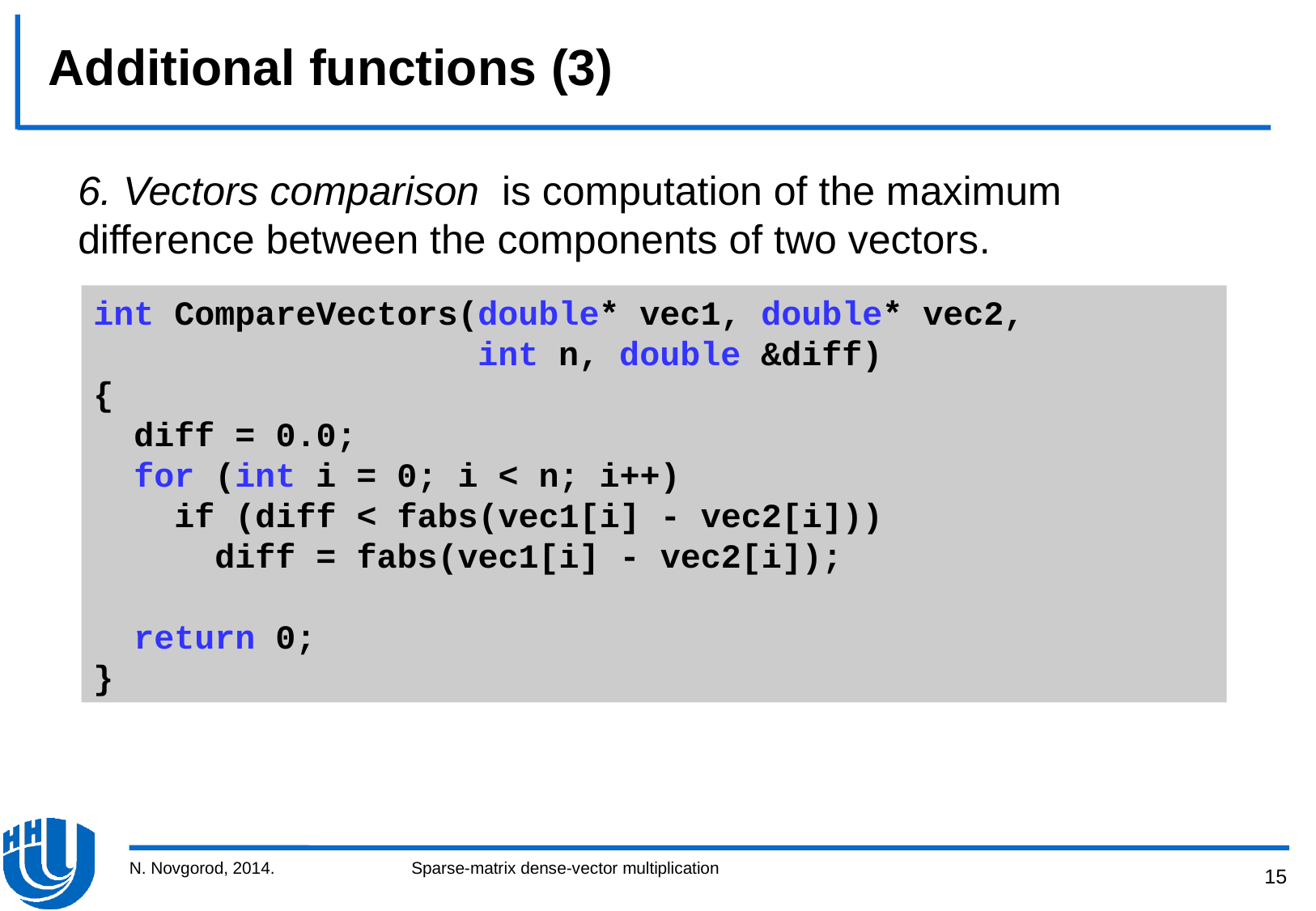

# Additional functions (3)
6. Vectors comparison  is computation of the maximum difference between the components of two vectors.

int CompareVectors(double* vec1, double* vec2,
                   int n, double &diff)
{
  diff = 0.0;
  for (int i = 0; i < n; i++)
    if (diff < fabs(vec1[i] - vec2[i]))
      diff = fabs(vec1[i] - vec2[i]);

  return 0;
}
N. Novgorod, 2014.
Sparse-matrix dense-vector multiplication